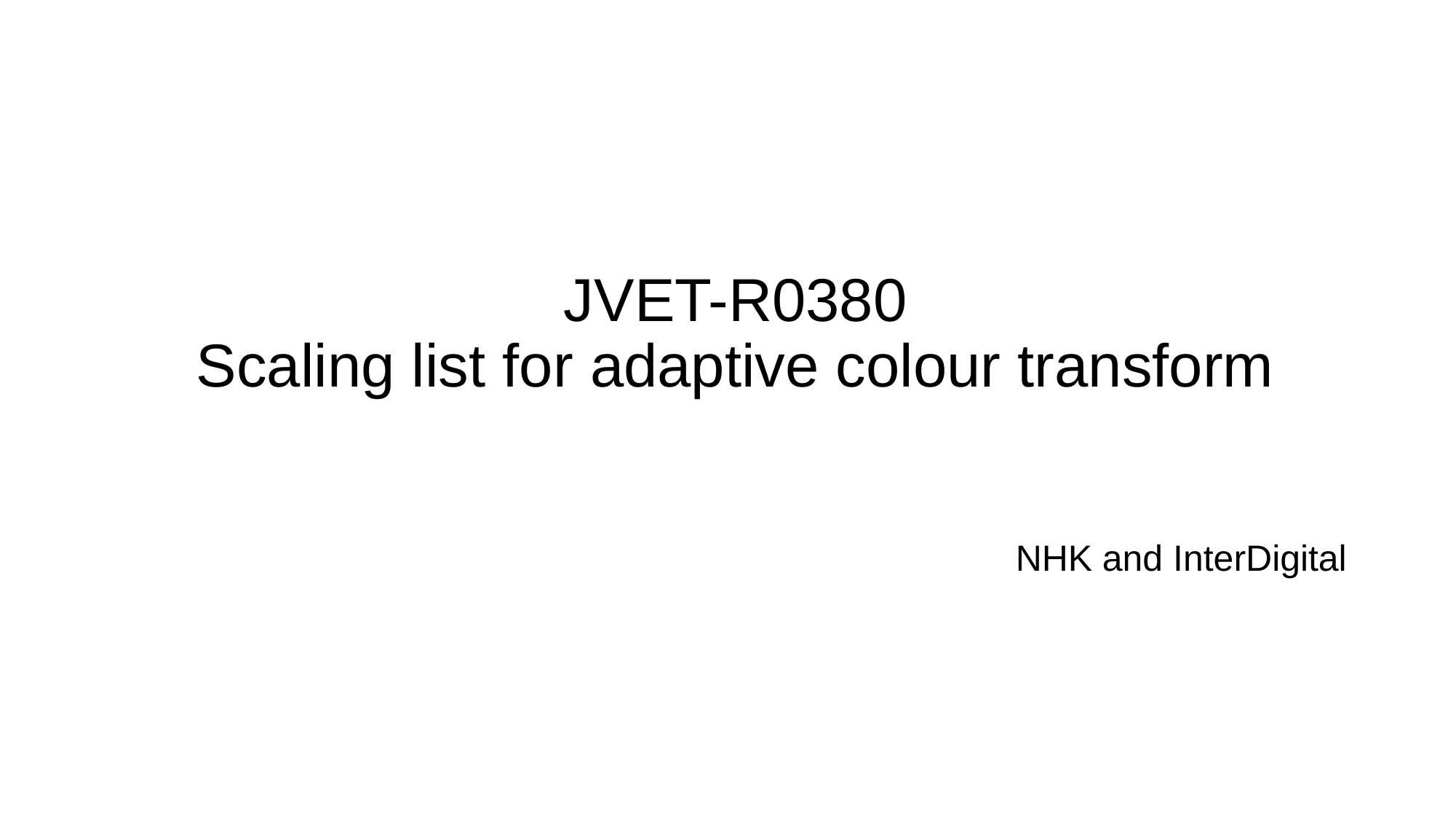

# JVET-R0380 Scaling list for adaptive colour transform
NHK and InterDigital